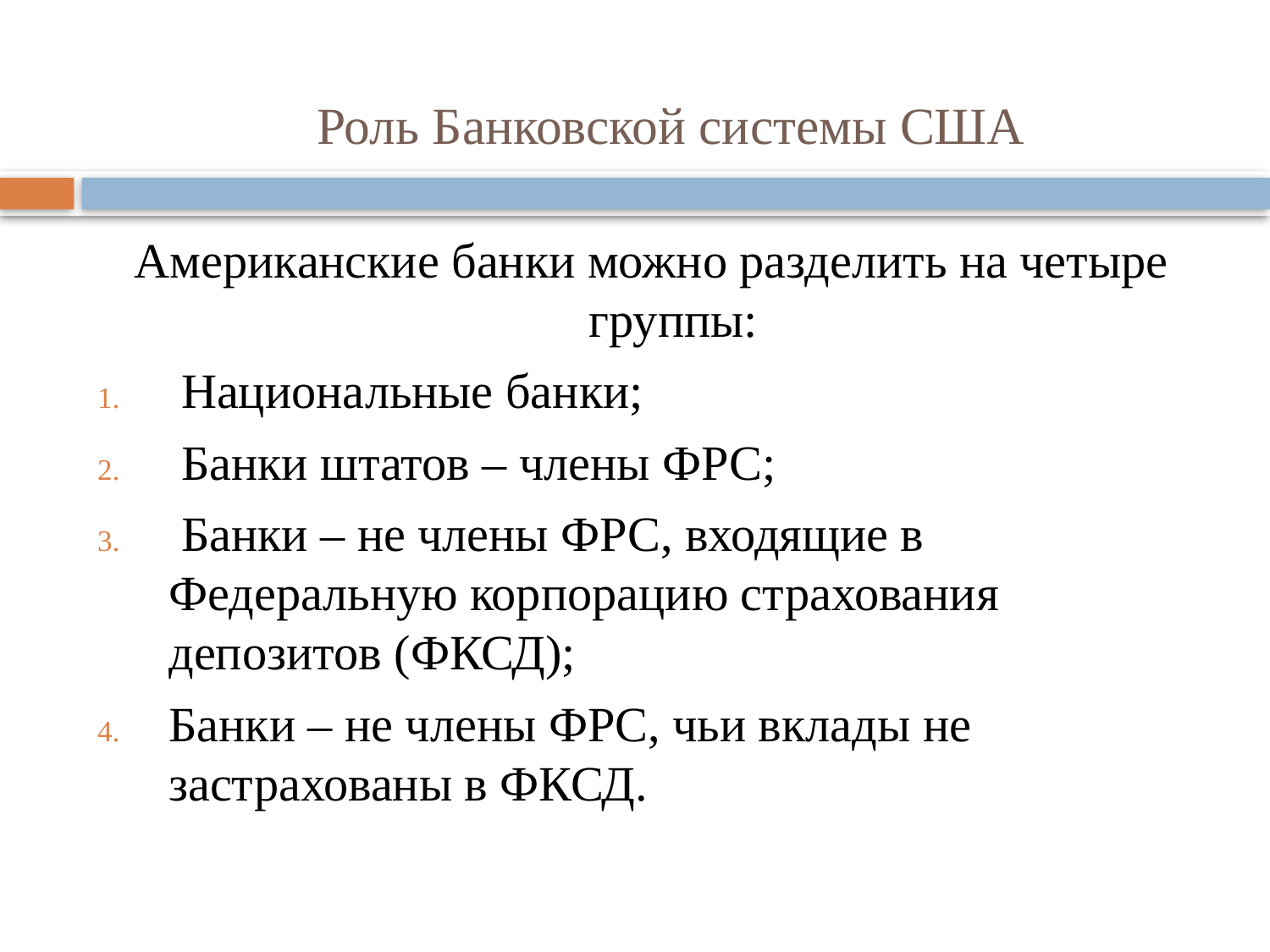

# Роль Банковской системы США
Американские банки можно разделить на четыре группы:
 Национальные банки;
 Банки штатов – члены ФРС;
 Банки – не члены ФРС, входящие в Федеральную корпорацию страхования депозитов (ФКСД);
Банки – не члены ФРС, чьи вклады не застрахованы в ФКСД.